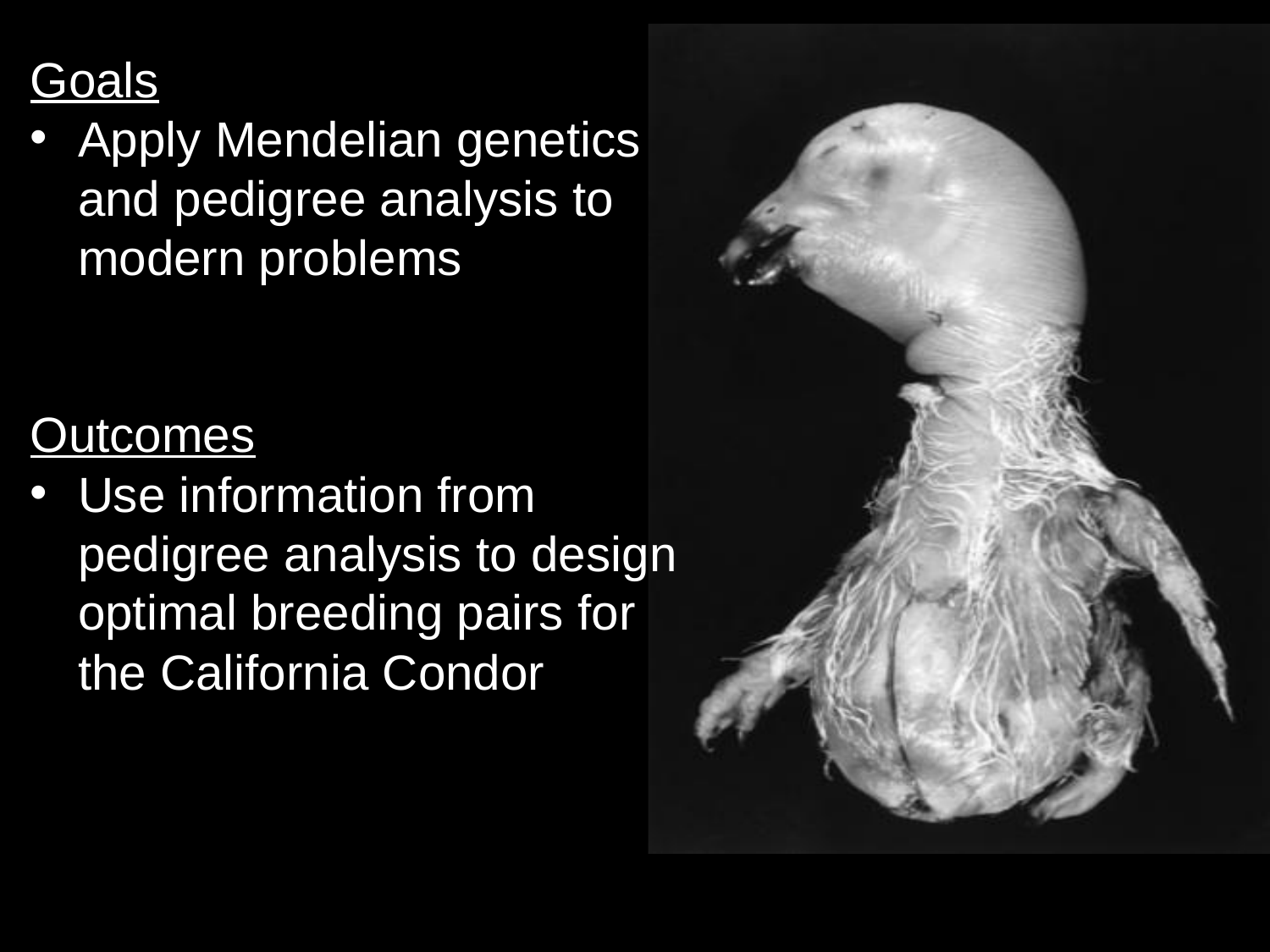

Goals
Apply Mendelian genetics and pedigree analysis to modern problems

Outcomes
Use information from pedigree analysis to design optimal breeding pairs for the California Condor